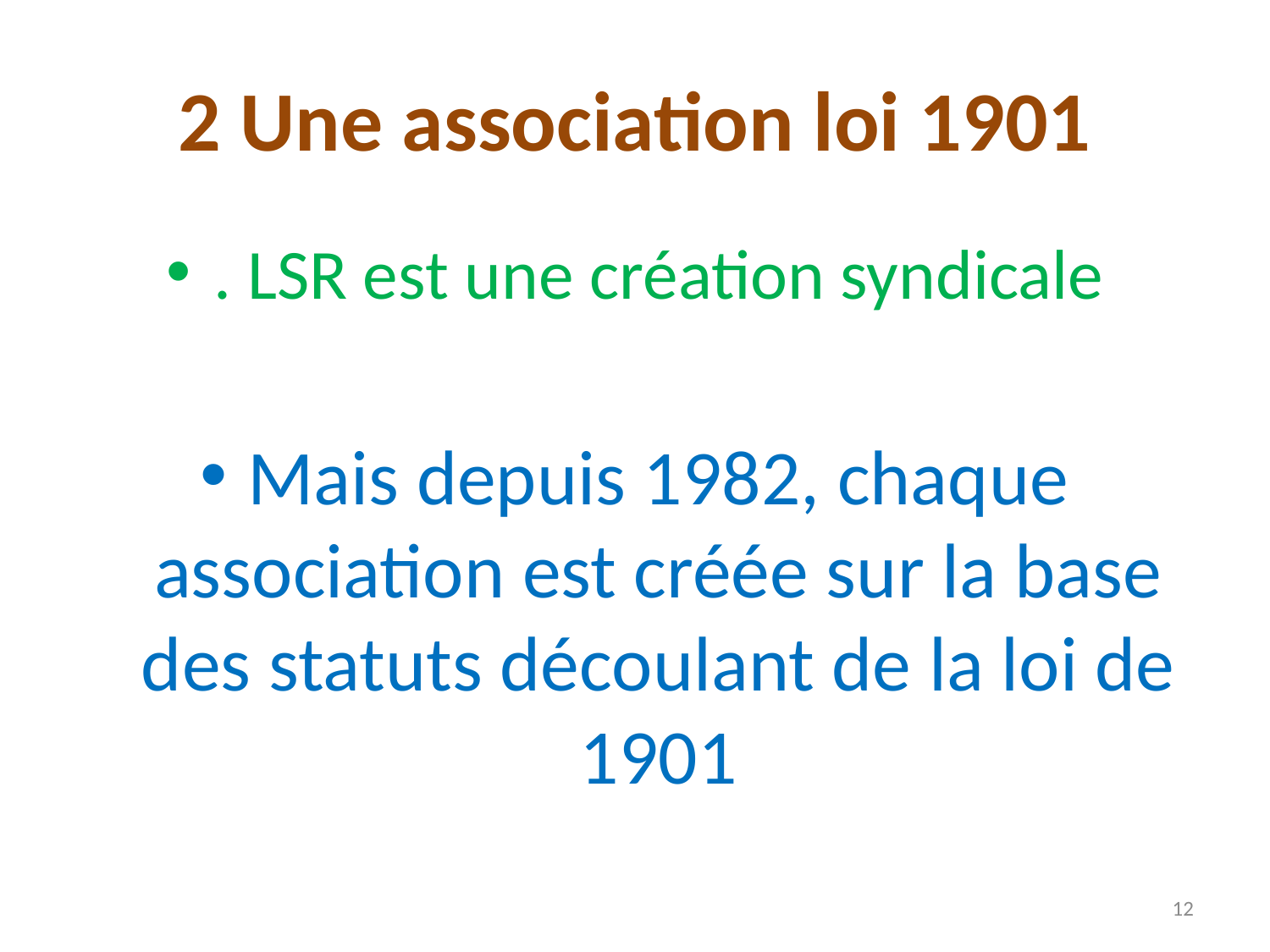

# 2 Une association loi 1901
. LSR est une création syndicale

Mais depuis 1982, chaque association est créée sur la base des statuts découlant de la loi de 1901
12